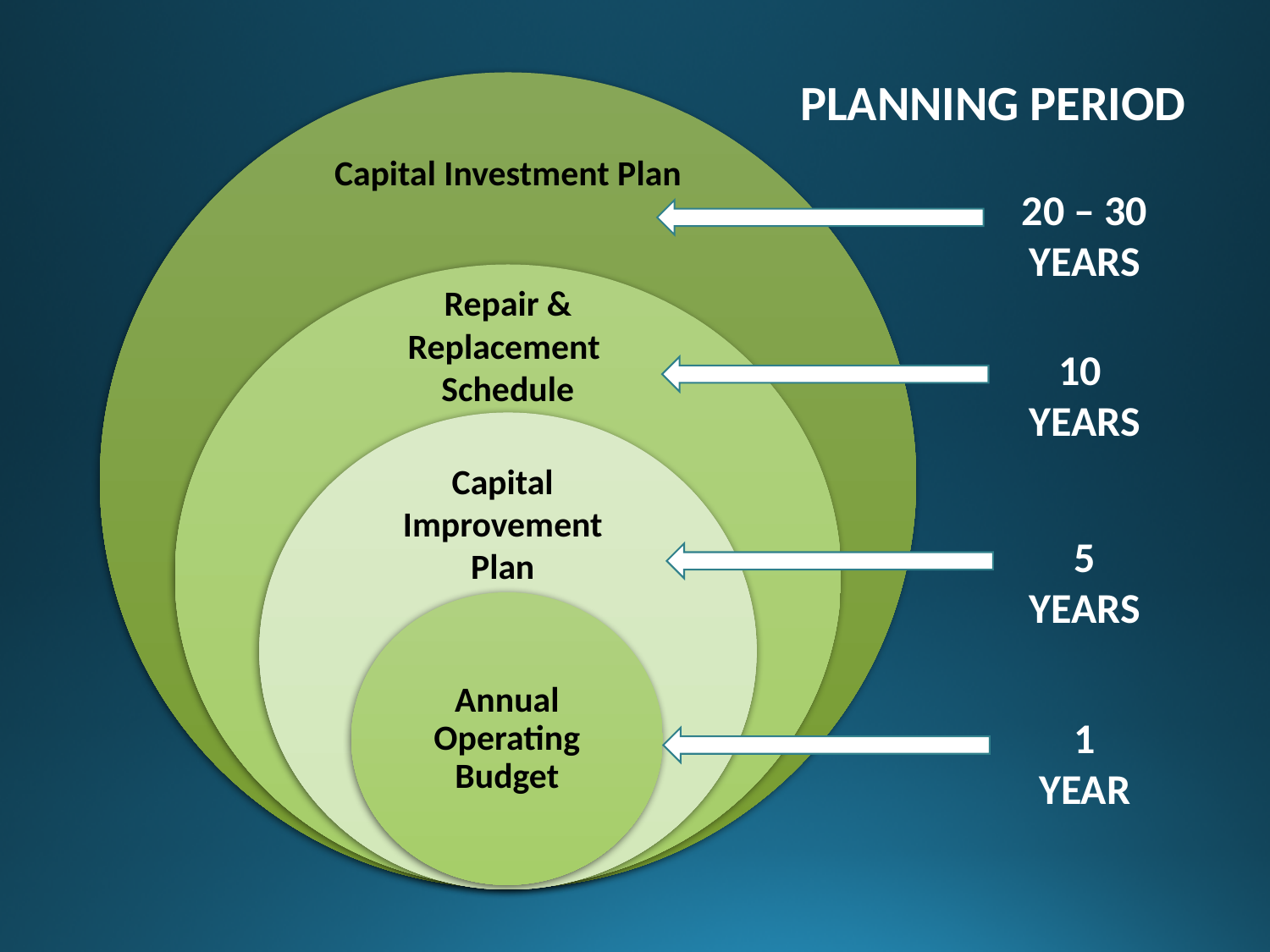

Capital Investment Plan

Annual Operating Budget
PLANNING PERIOD
20 – 30 YEARS

Repair & Replacement
Schedule
10
YEARS

Capital Improvement
Plan
5
YEARS

1
YEAR